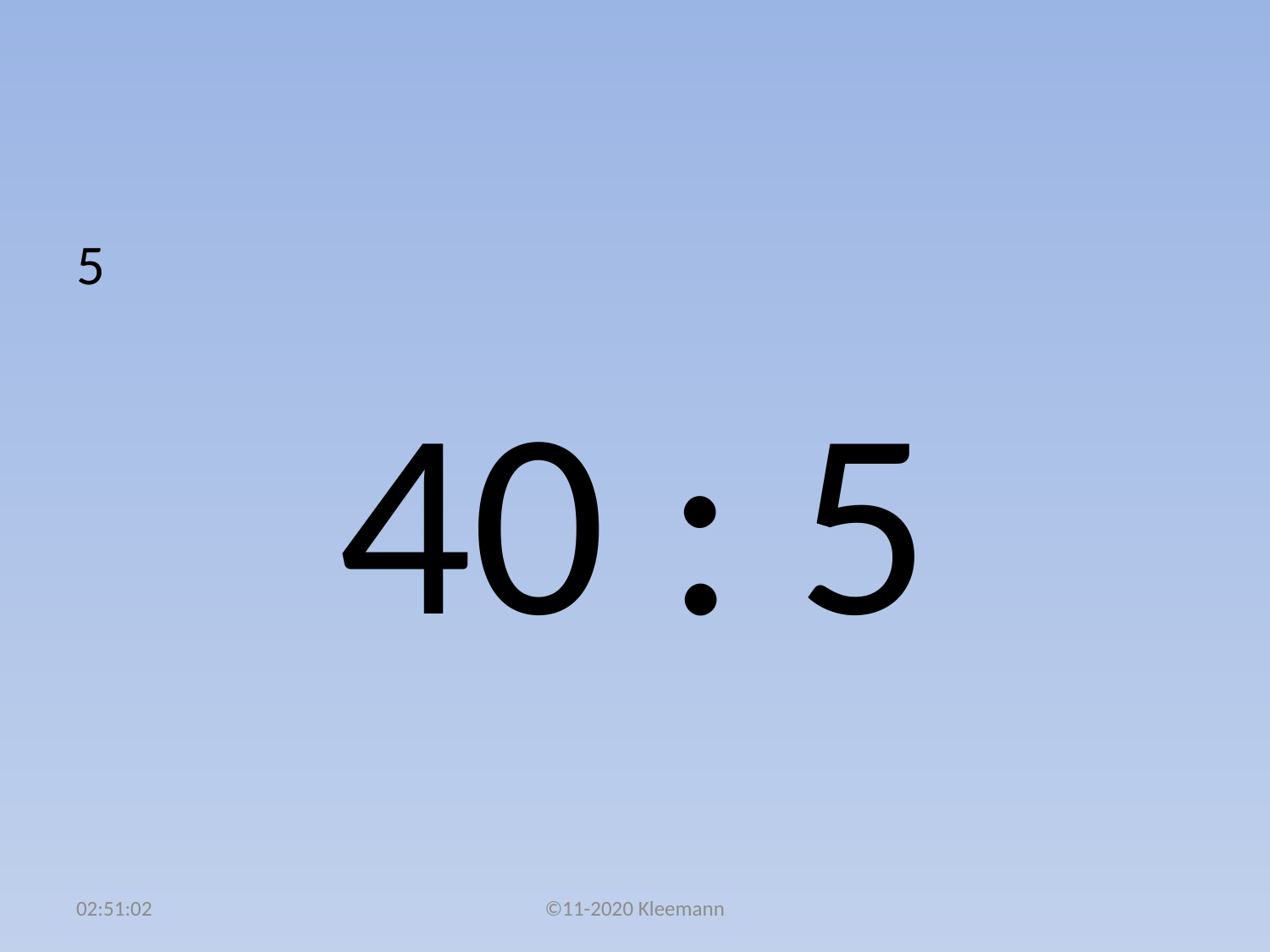

#
5
40 : 5
02:51:02
©11-2020 Kleemann